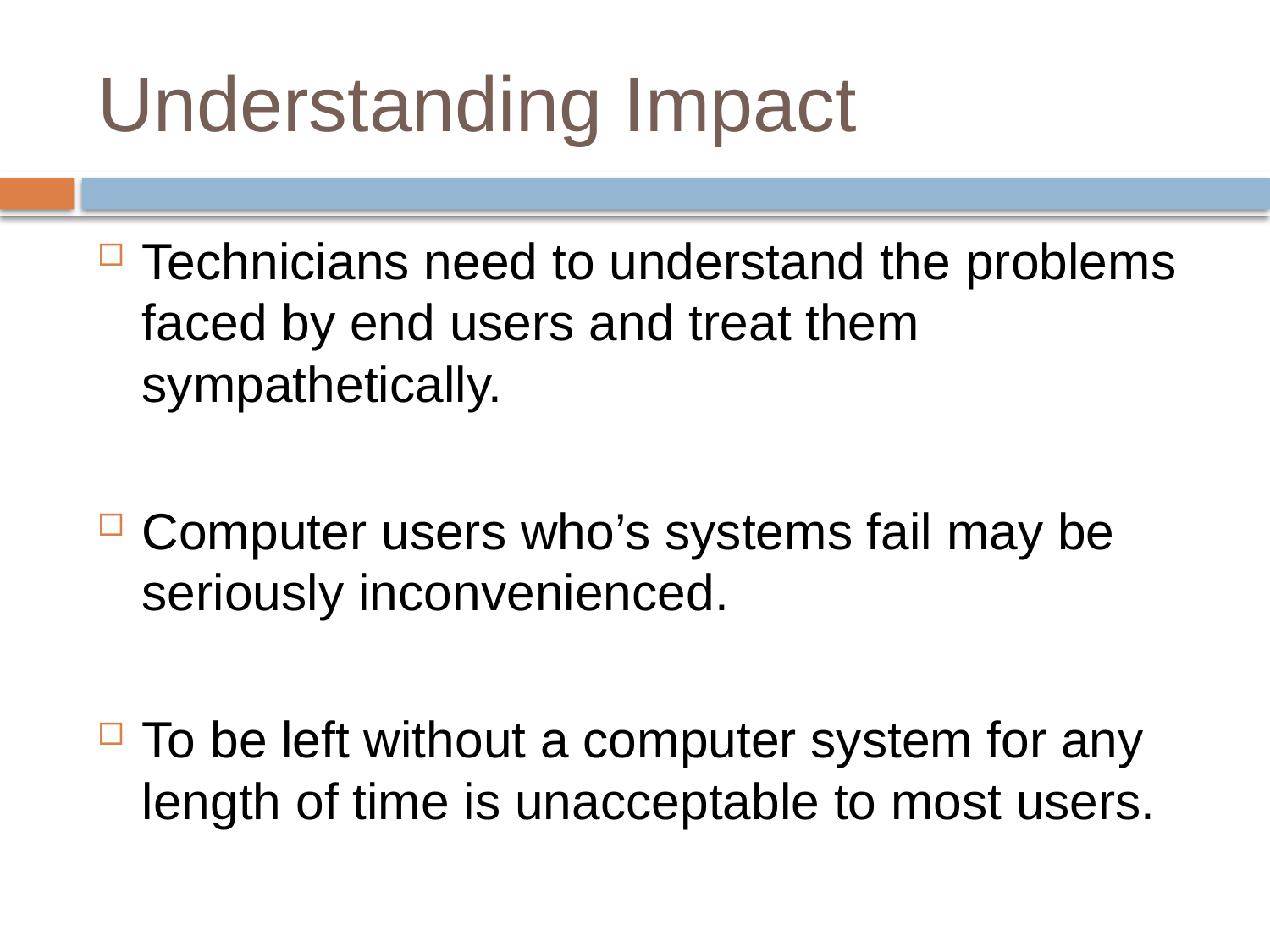

# Understanding Impact
Technicians need to understand the problems faced by end users and treat them sympathetically.

Computer users who’s systems fail may be seriously inconvenienced.

To be left without a computer system for any length of time is unacceptable to most users.